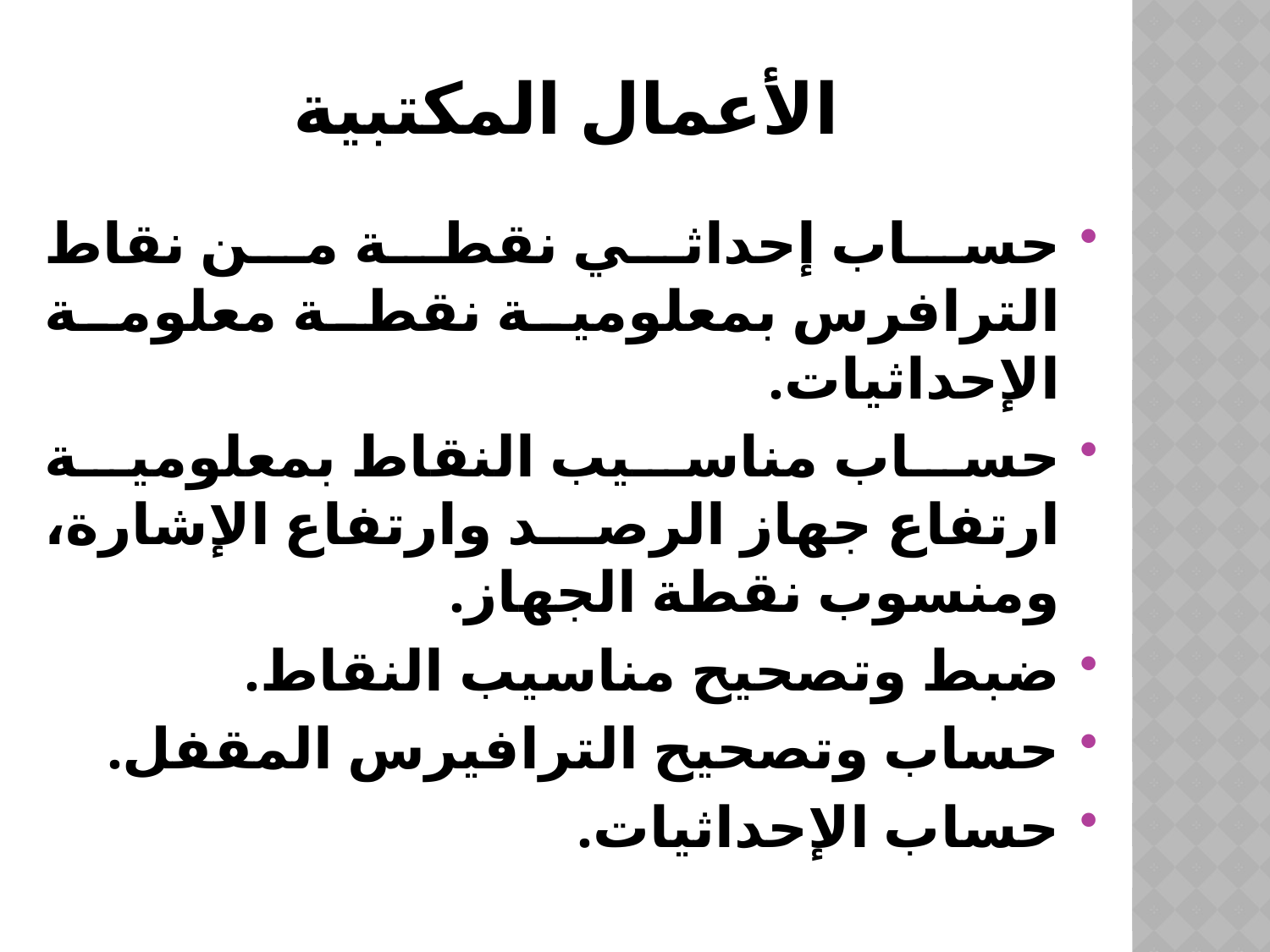

# الأعمال المكتبية
حساب إحداثي نقطة من نقاط الترافرس بمعلومية نقطة معلومة الإحداثيات.
حساب مناسيب النقاط بمعلومية ارتفاع جهاز الرصد وارتفاع الإشارة، ومنسوب نقطة الجهاز.
ضبط وتصحيح مناسيب النقاط.
حساب وتصحيح الترافيرس المقفل.
حساب الإحداثيات.